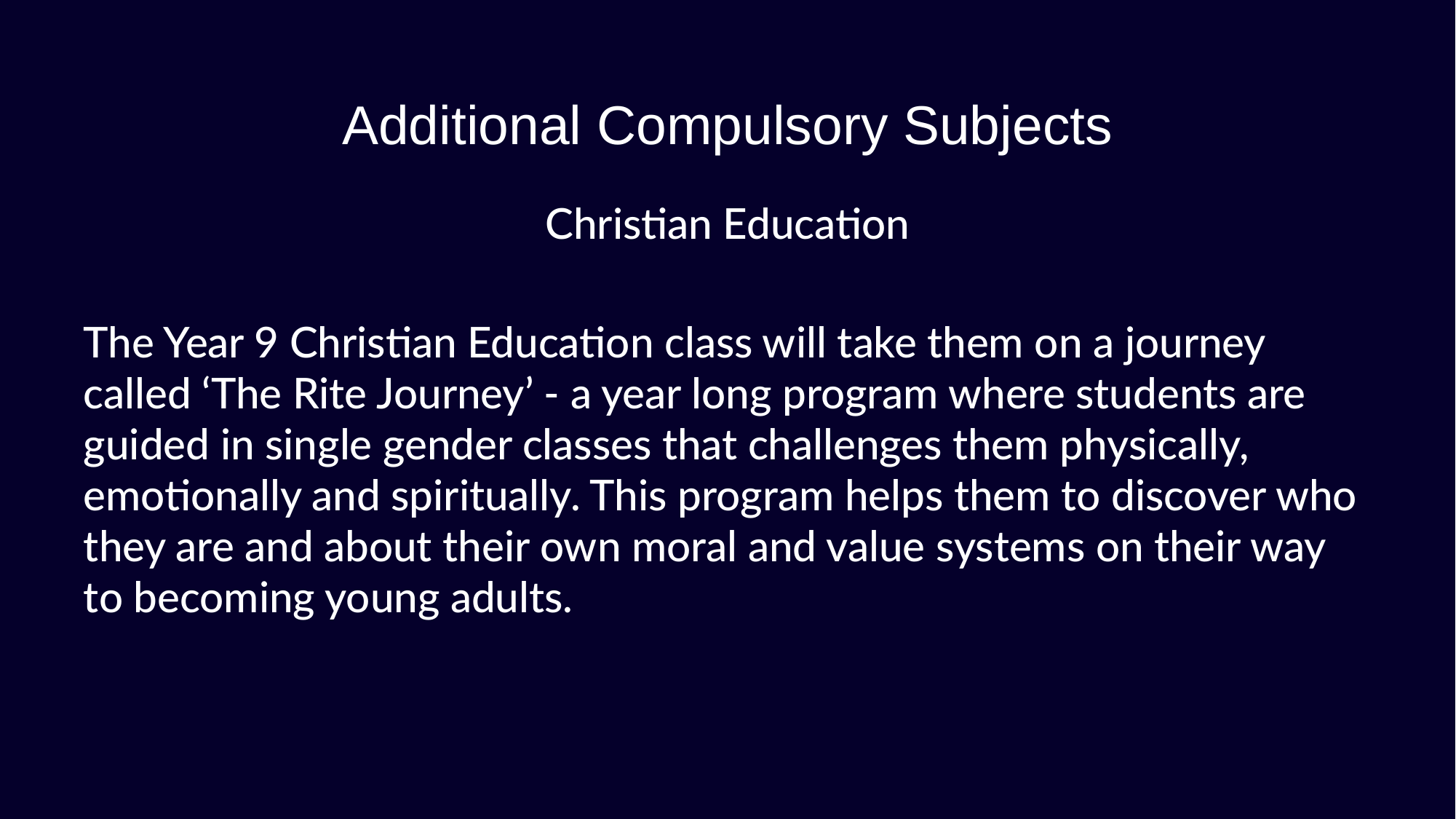

# Additional Compulsory Subjects
Christian Education

The Year 9 Christian Education class will take them on a journey called ‘The Rite Journey’ - a year long program where students are guided in single gender classes that challenges them physically, emotionally and spiritually. This program helps them to discover who they are and about their own moral and value systems on their way to becoming young adults.